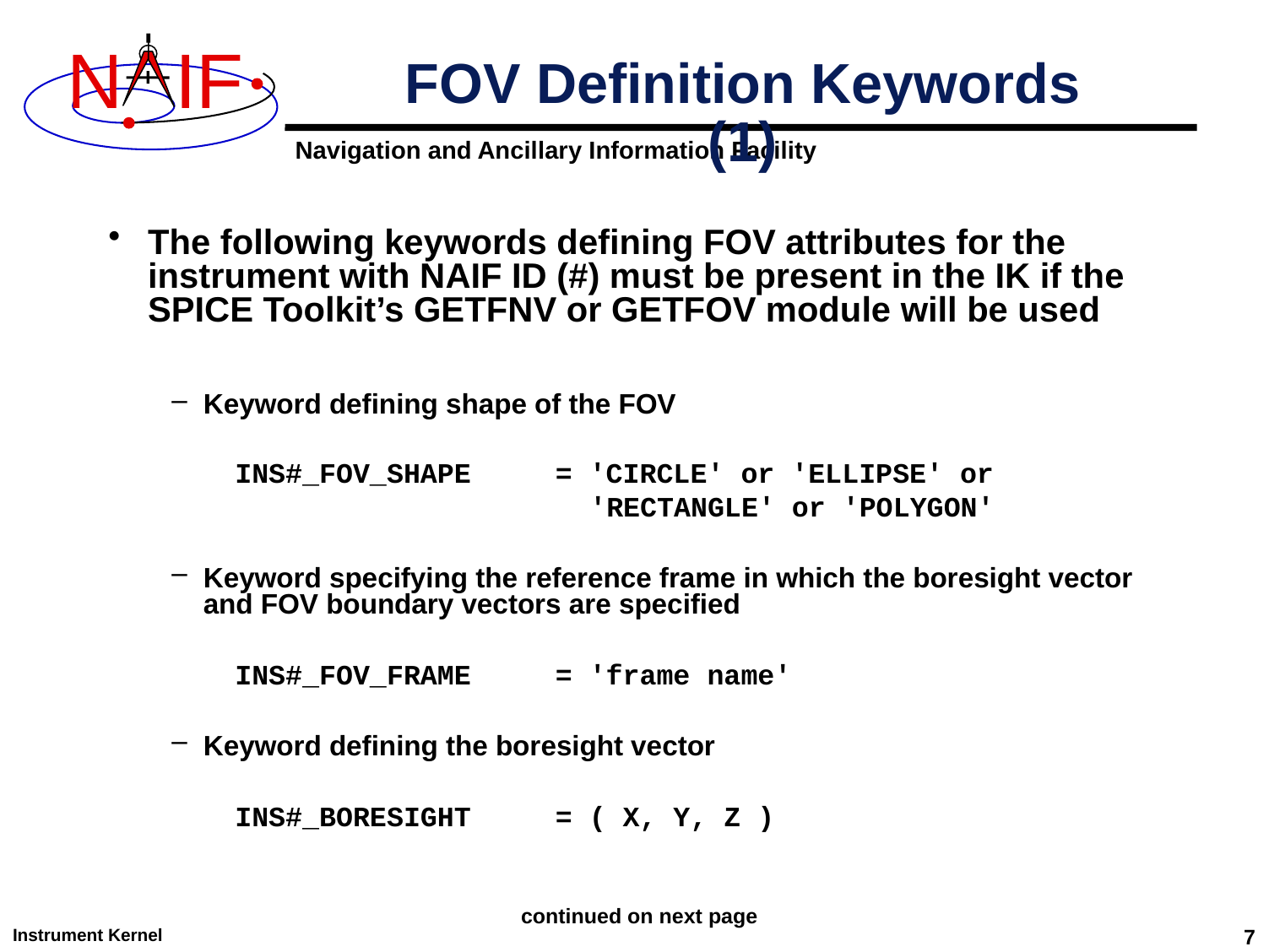

# FOV Definition Keywords (1)
The following keywords defining FOV attributes for the instrument with NAIF ID (#) must be present in the IK if the SPICE Toolkit’s GETFNV or GETFOV module will be used

Keyword defining shape of the FOV

INS#_FOV_SHAPE     = 'CIRCLE' or 'ELLIPSE' or
                     'RECTANGLE' or 'POLYGON'

Keyword specifying the reference frame in which the boresight vector and FOV boundary vectors are specified

INS#_FOV_FRAME     = 'frame name'

Keyword defining the boresight vector

INS#_BORESIGHT     = ( X, Y, Z )

continued on next page
Instrument Kernel
7